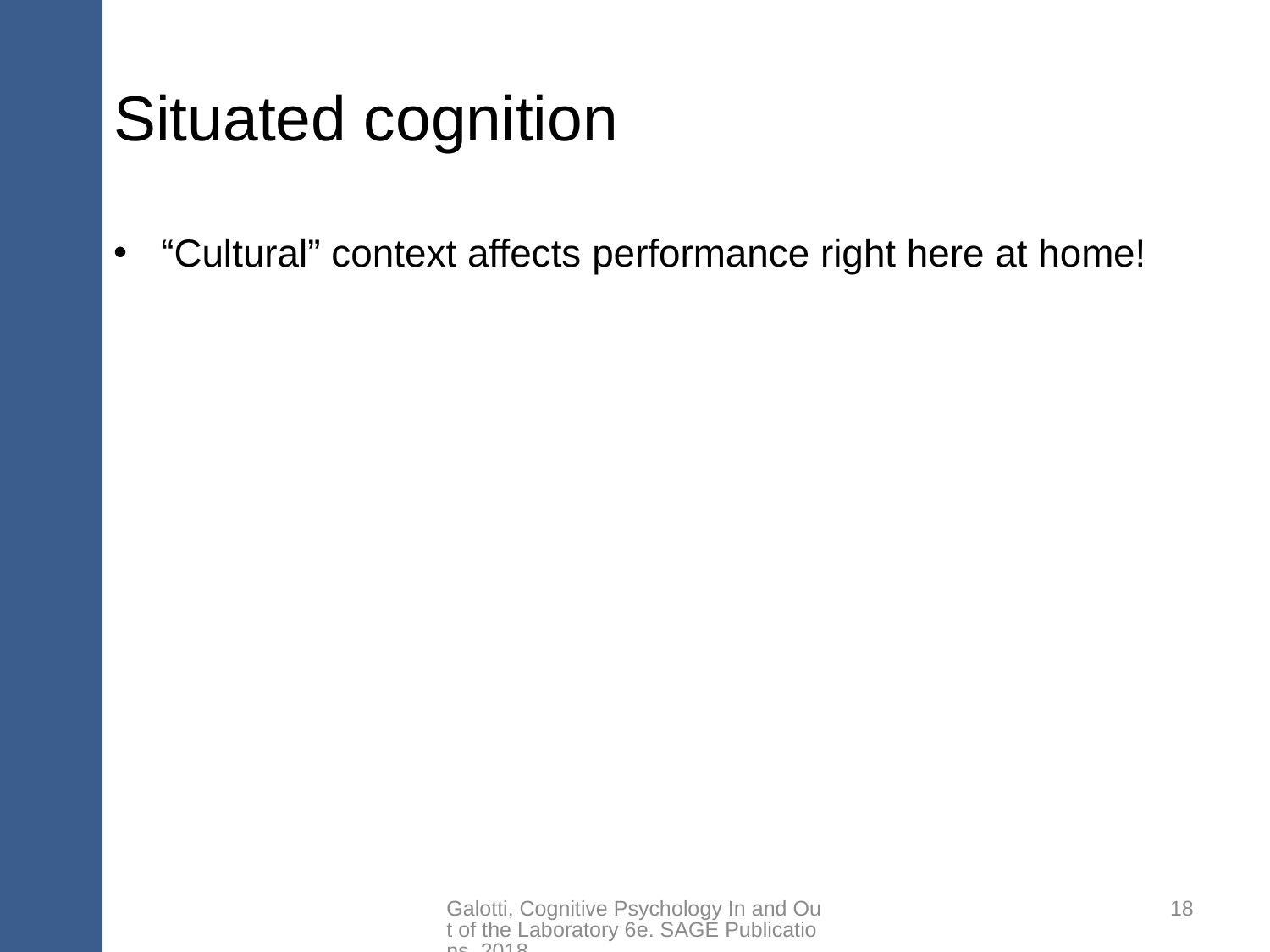

# Situated cognition
“Cultural” context affects performance right here at home!
Galotti, Cognitive Psychology In and Out of the Laboratory 6e. SAGE Publications, 2018.
18